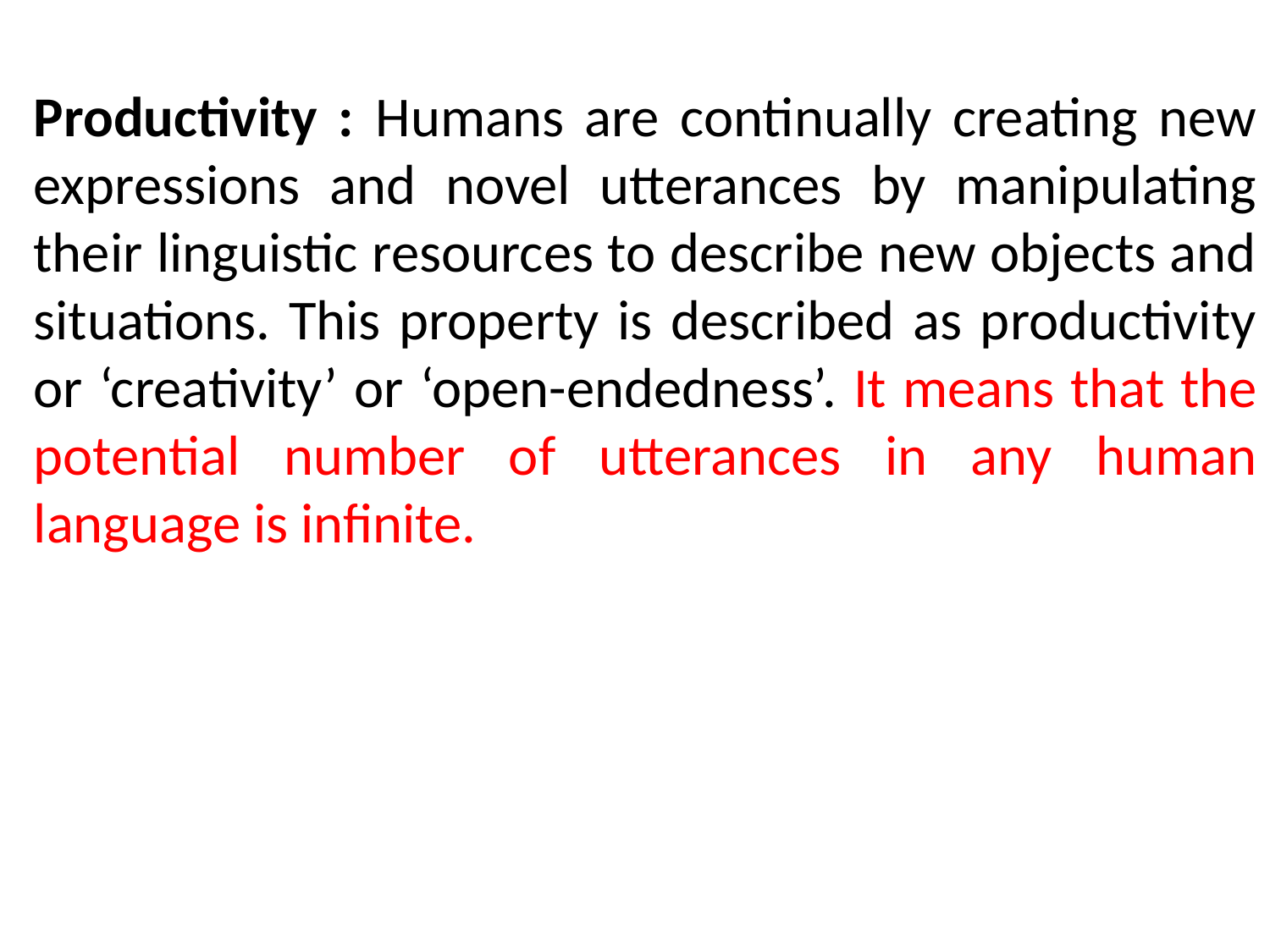

Productivity : Humans are continually creating new expressions and novel utterances by manipulating their linguistic resources to describe new objects and situations. This property is described as productivity or ‘creativity’ or ‘open-endedness’. It means that the potential number of utterances in any human language is infinite.